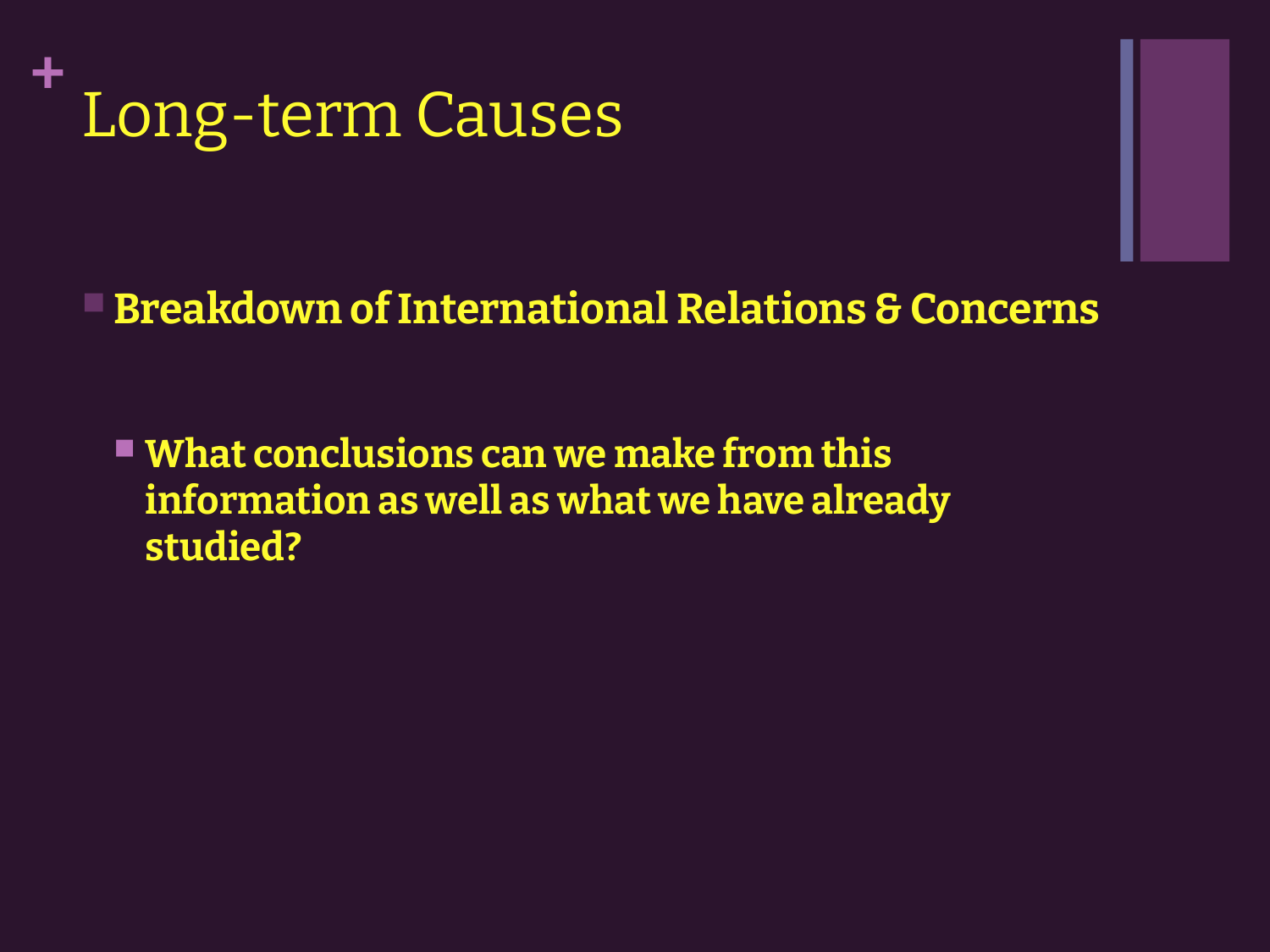

# Long-term Causes
Breakdown of International Relations & Concerns

What conclusions can we make from this information as well as what we have already studied?